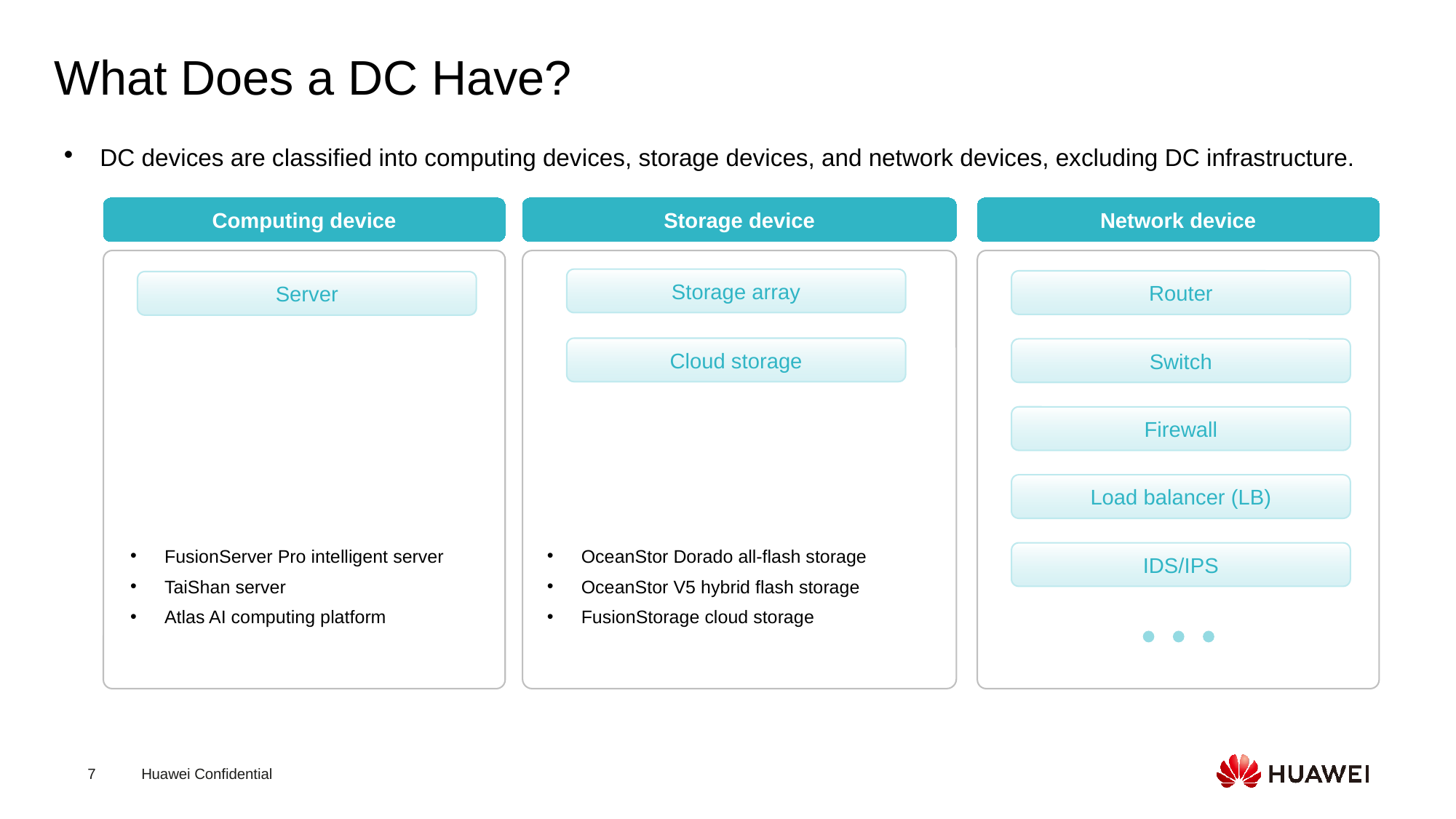

# What Does a DC Have?
DC devices are classified into computing devices, storage devices, and network devices, excluding DC infrastructure.

Computing device
Storage device
Network device

Storage array
Router
Server
Cloud storage
Switch
Firewall
Load balancer (LB)
FusionServer Pro intelligent server
TaiShan server
Atlas AI computing platform
OceanStor Dorado all-flash storage
OceanStor V5 hybrid flash storage
FusionStorage cloud storage
IDS/IPS